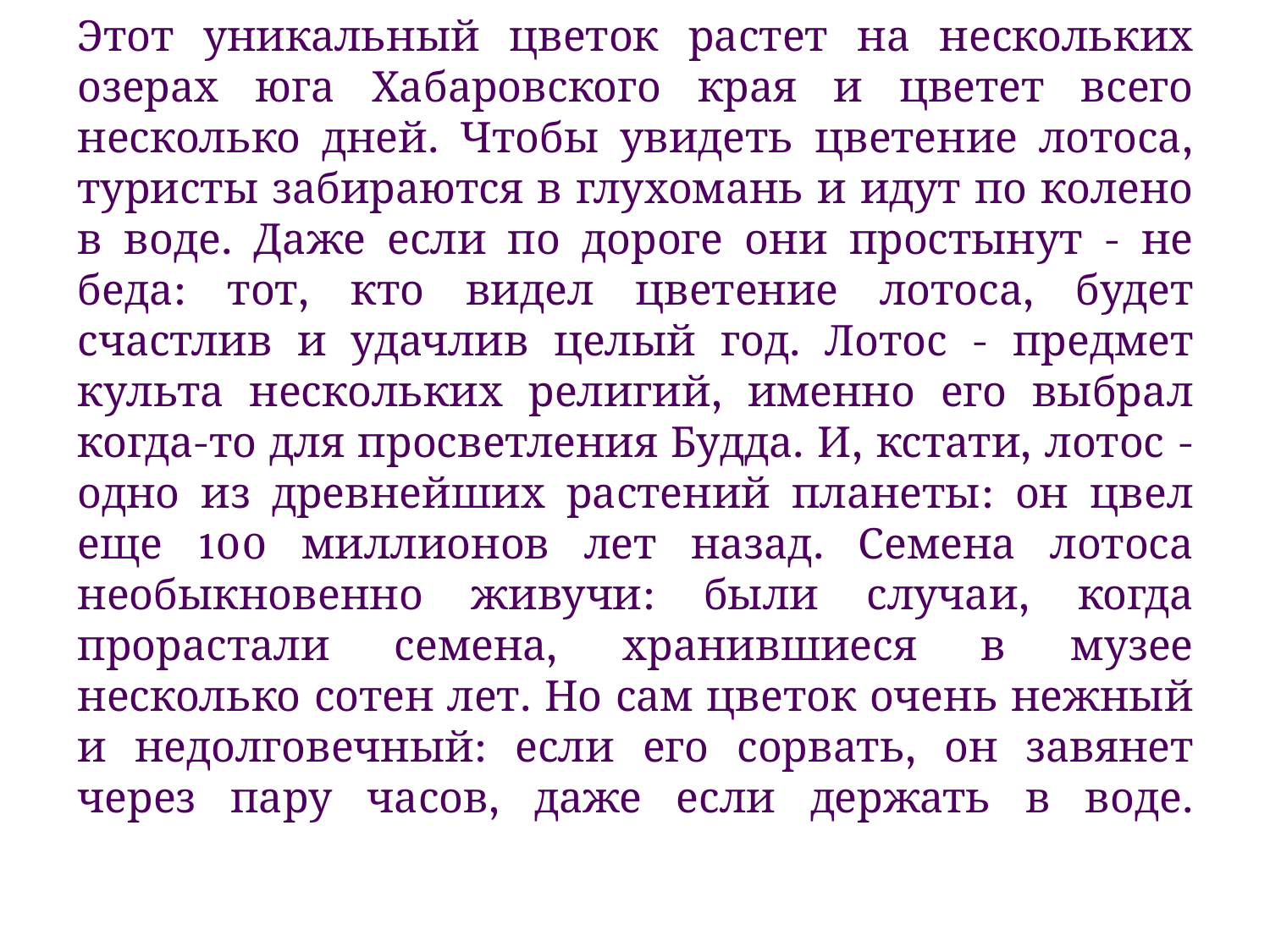

# Этот уникальный цветок растет на нескольких озерах юга Хабаровского края и цветет всего несколько дней. Чтобы увидеть цветение лотоса, туристы забираются в глухомань и идут по колено в воде. Даже если по дороге они простынут - не беда: тот, кто видел цветение лотоса, будет счастлив и удачлив целый год. Лотос - предмет культа нескольких религий, именно его выбрал когда-то для просветления Будда. И, кстати, лотос - одно из древнейших растений планеты: он цвел еще 100 миллионов лет назад. Семена лотоса необыкновенно живучи: были случаи, когда прорастали семена, хранившиеся в музее несколько сотен лет. Но сам цветок очень нежный и недолговечный: если его сорвать, он завянет через пару часов, даже если держать в воде.